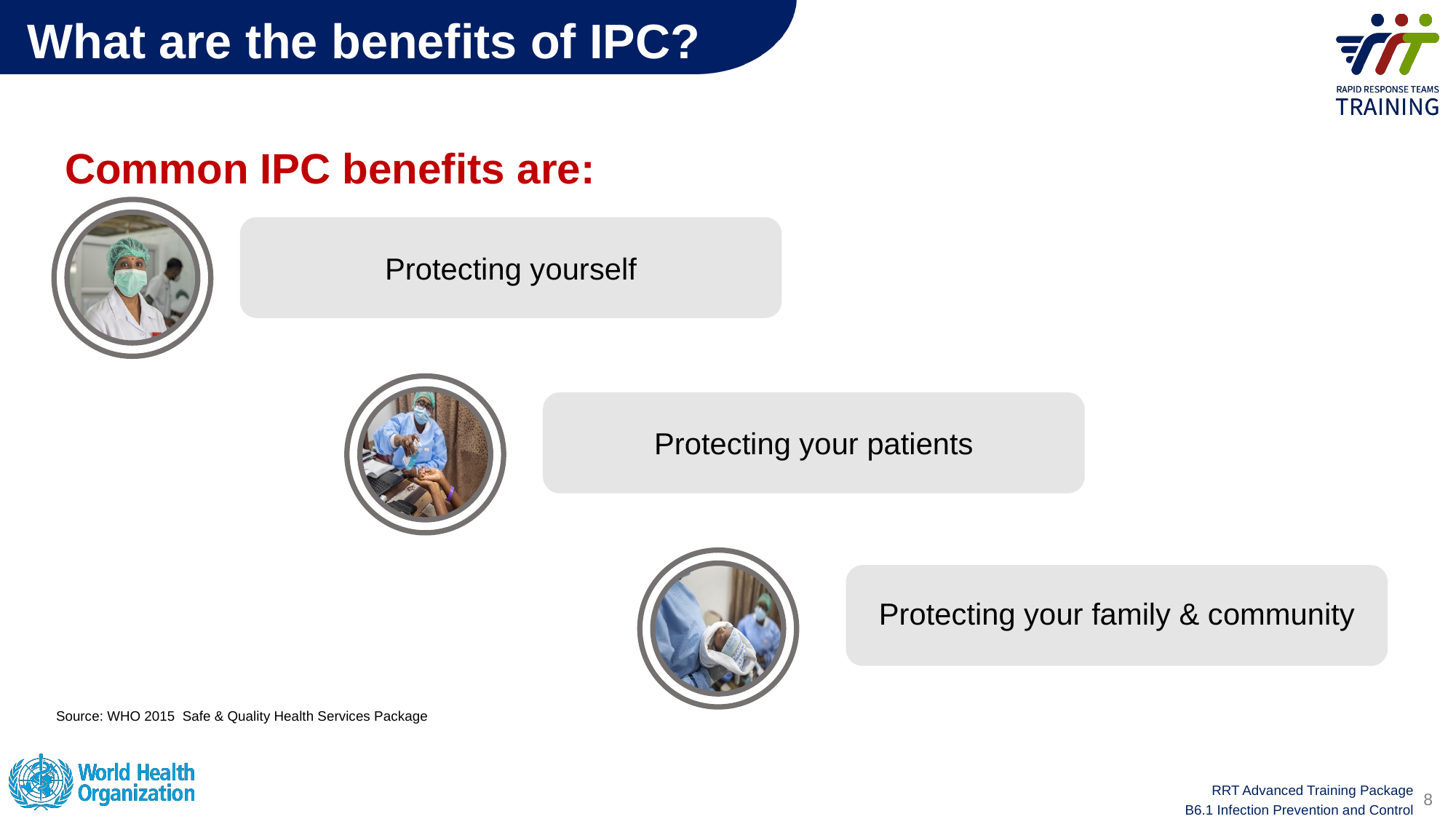

What are the benefits of IPC?
Common IPC benefits are:

Protecting yourself

Protecting your patients

Protecting your family & community
Source: WHO 2015  Safe & Quality Health Services Package